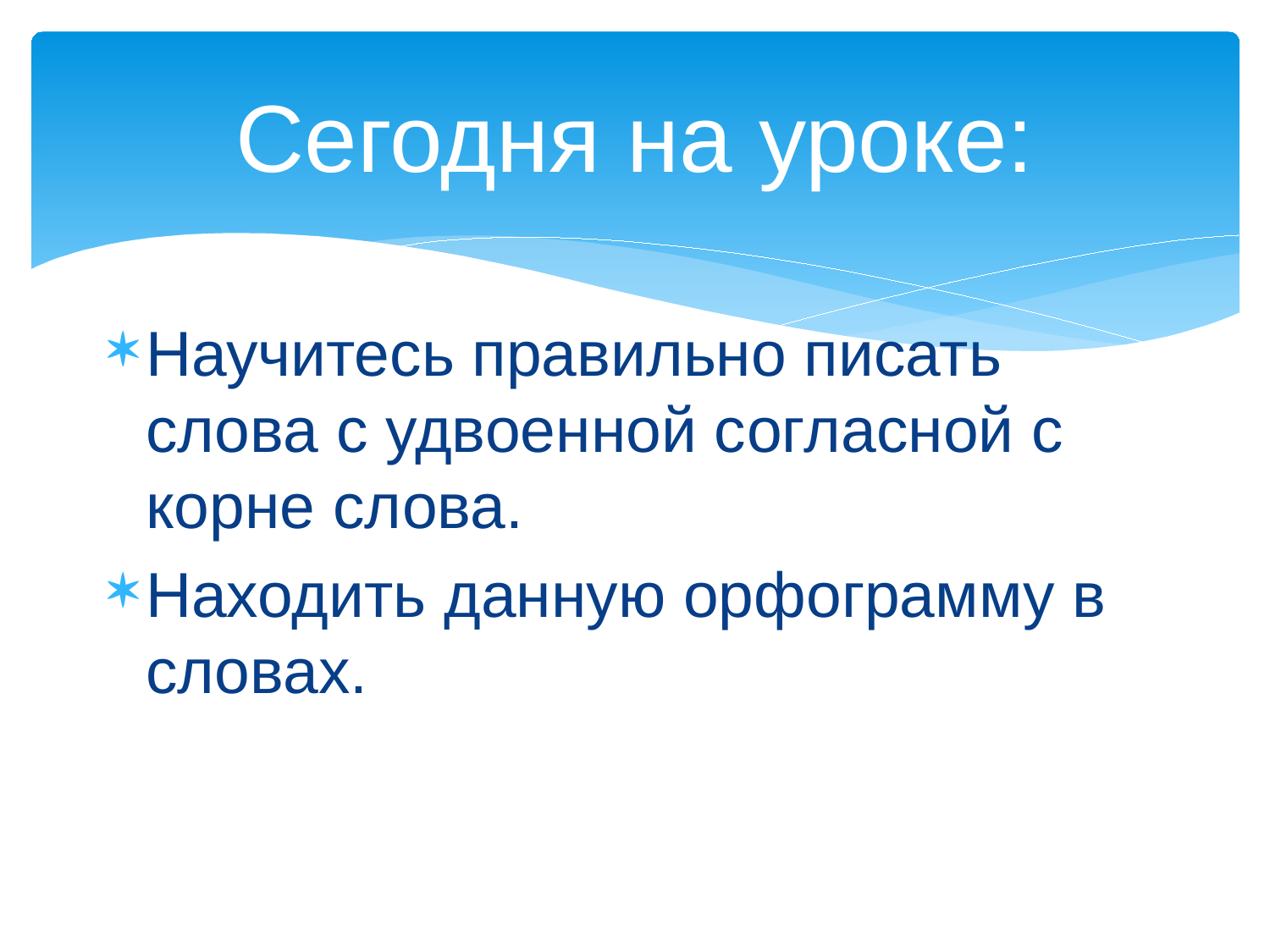

# Сегодня на уроке:
Научитесь правильно писать слова с удвоенной согласной с корне слова.
Находить данную орфограмму в словах.